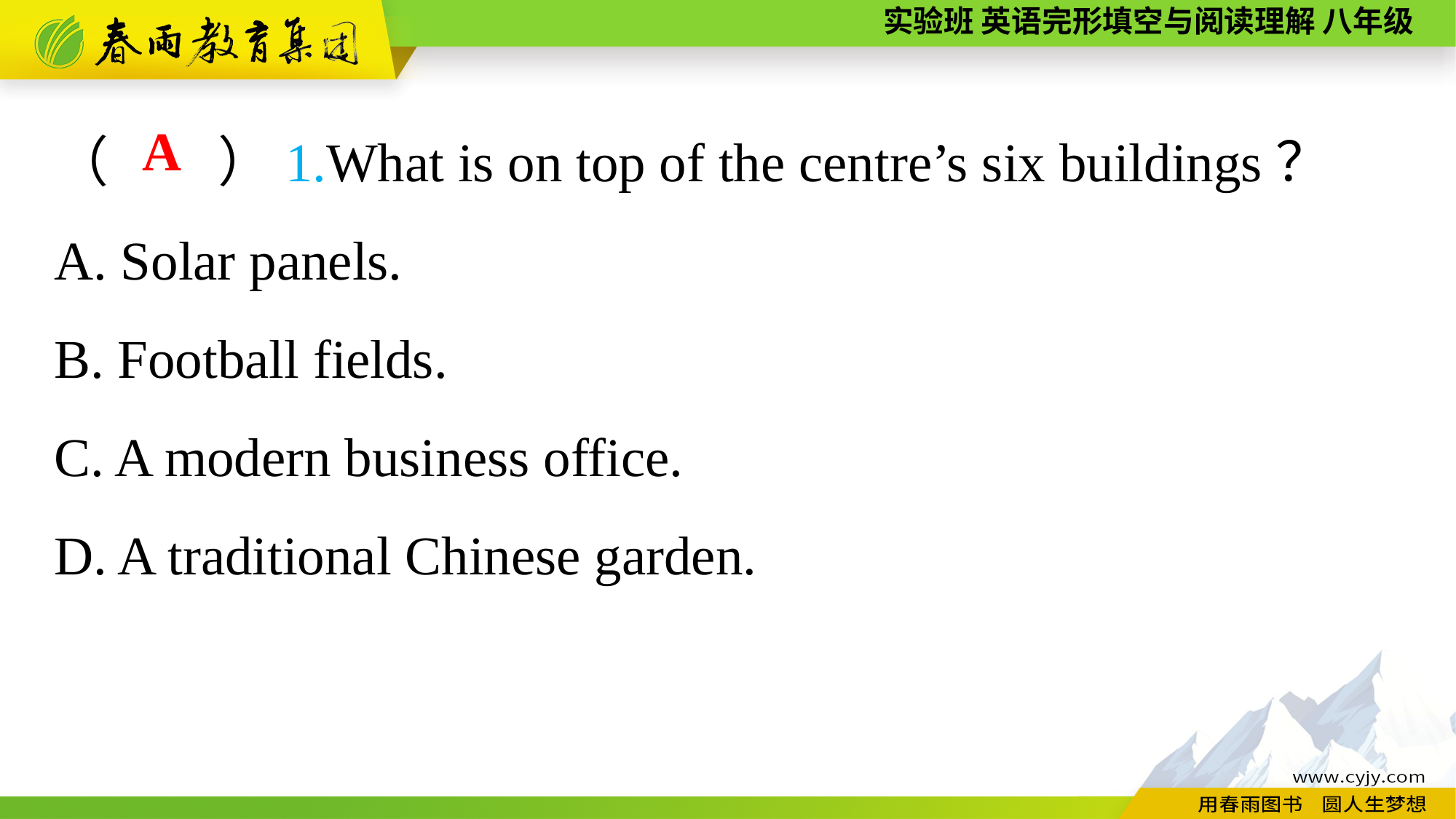

（　　）1.What is on top of the centre’s six buildings？
A. Solar panels.
B. Football fields.
C. A modern business office.
D. A traditional Chinese garden.
A